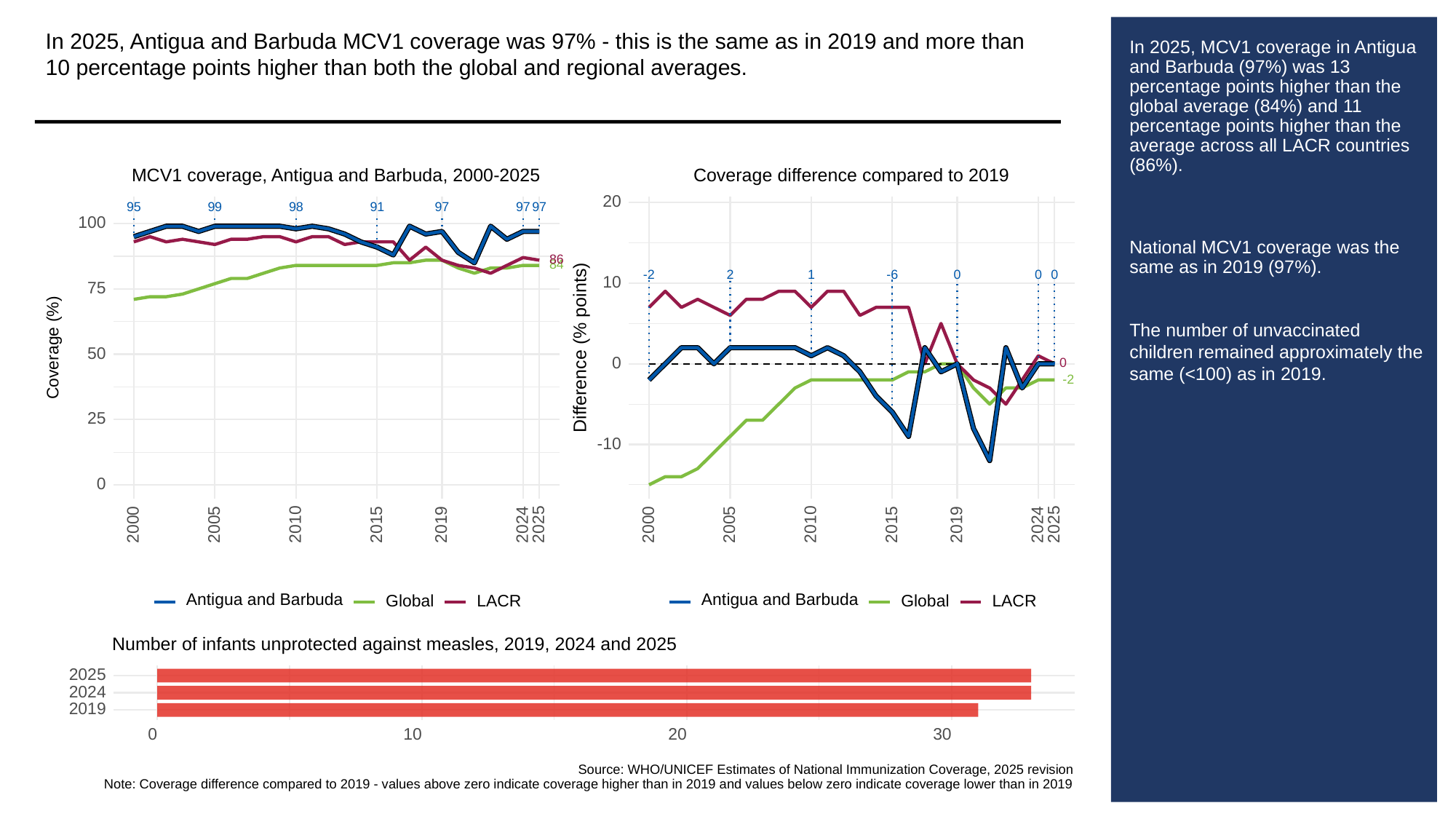

In 2025, Antigua and Barbuda MCV1 coverage was 97% - this is the same as in 2019 and more than 10 percentage points higher than both the global and regional averages.
# In 2025, MCV1 coverage in Antigua and Barbuda (97%) was 13 percentage points higher than the global average (84%) and 11 percentage points higher than the average across all LACR countries (86%).

National MCV1 coverage was the same as in 2019 (97%).

The number of unvaccinated children remained approximately the same (<100) as in 2019.

MCV1 coverage, Antigua and Barbuda, 2000-2025
Coverage difference compared to 2019
20

95
99
98
91
97
97
97
100

86

84
-6
0
0
0
-2
2
1
10

75

Difference (% points)
Coverage (%)

50

0
0

-2

25

-10

0

2000
2005
2010
2015
2019
2024
2025
2000
2005
2010
2015
2019
2024
2025
Antigua and Barbuda
Antigua and Barbuda
Global
LACR
Global
LACR

Number of infants unprotected against measles, 2019, 2024 and 2025

2025

2024

2019

30
0
10
20
Source: WHO/UNICEF Estimates of National Immunization Coverage, 2025 revision
Note: Coverage difference compared to 2019 - values above zero indicate coverage higher than in 2019 and values below zero indicate coverage lower than in 2019